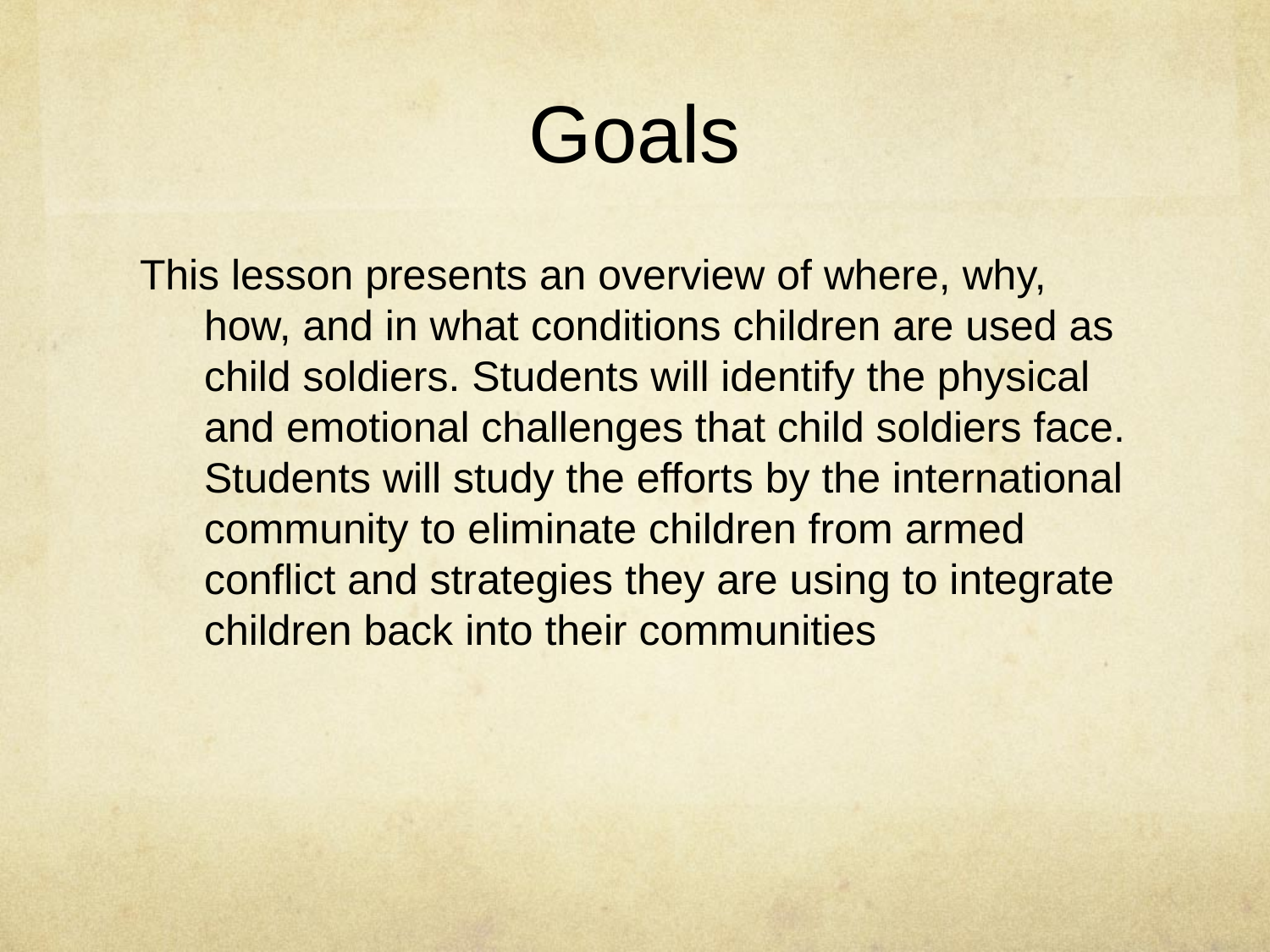

# Goals
This lesson presents an overview of where, why, how, and in what conditions children are used as child soldiers. Students will identify the physical and emotional challenges that child soldiers face. Students will study the efforts by the international community to eliminate children from armed conflict and strategies they are using to integrate children back into their communities